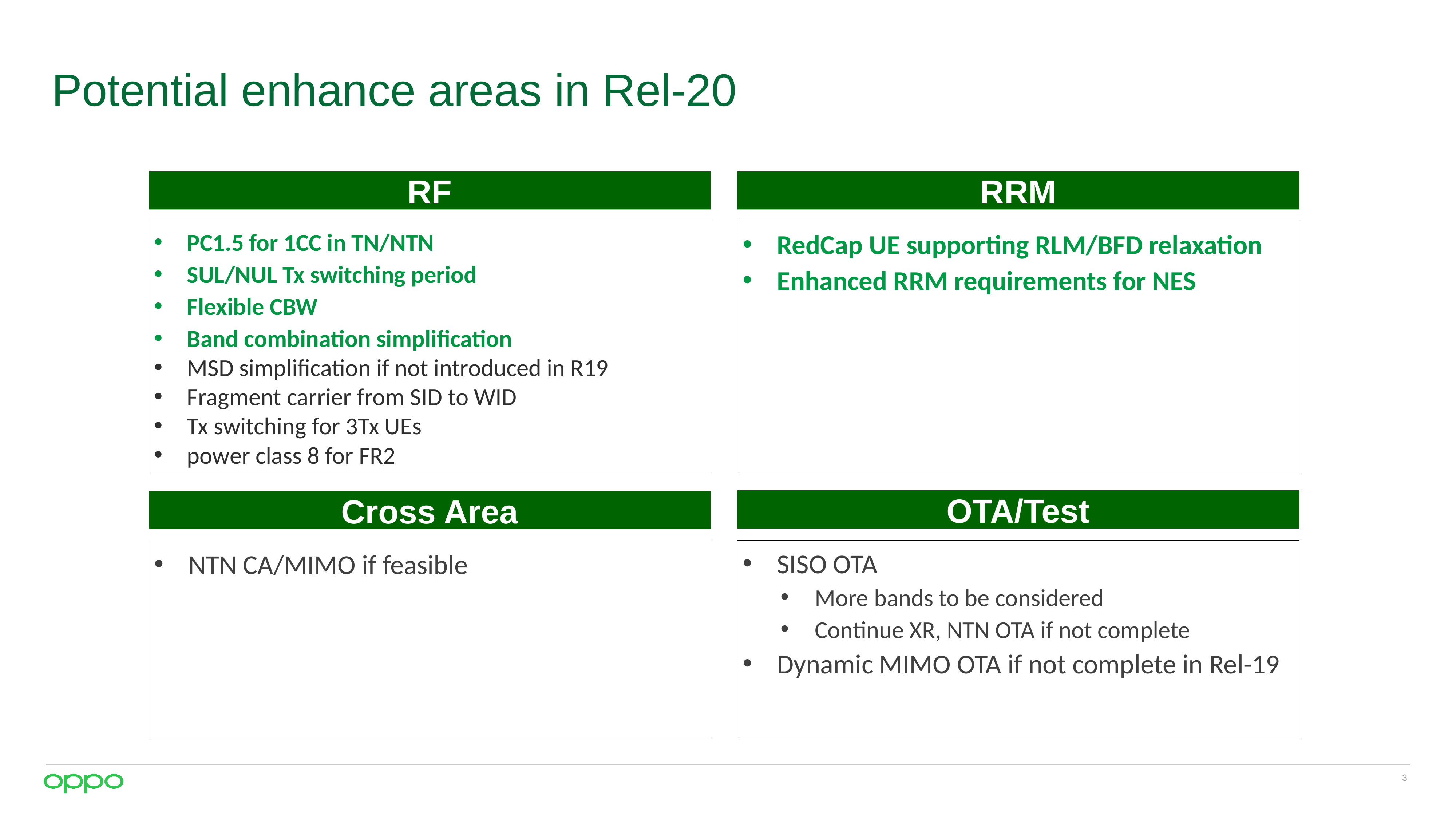

# Potential enhance areas in Rel-20
RF
RRM
PC1.5 for 1CC in TN/NTN
SUL/NUL Tx switching period
Flexible CBW
Band combination simplification
MSD simplification if not introduced in R19
Fragment carrier from SID to WID
Tx switching for 3Tx UEs
power class 8 for FR2
RedCap UE supporting RLM/BFD relaxation
Enhanced RRM requirements for NES

OTA/Test
Cross Area
SISO OTA
More bands to be considered
Continue XR, NTN OTA if not complete
Dynamic MIMO OTA if not complete in Rel-19
NTN CA/MIMO if feasible